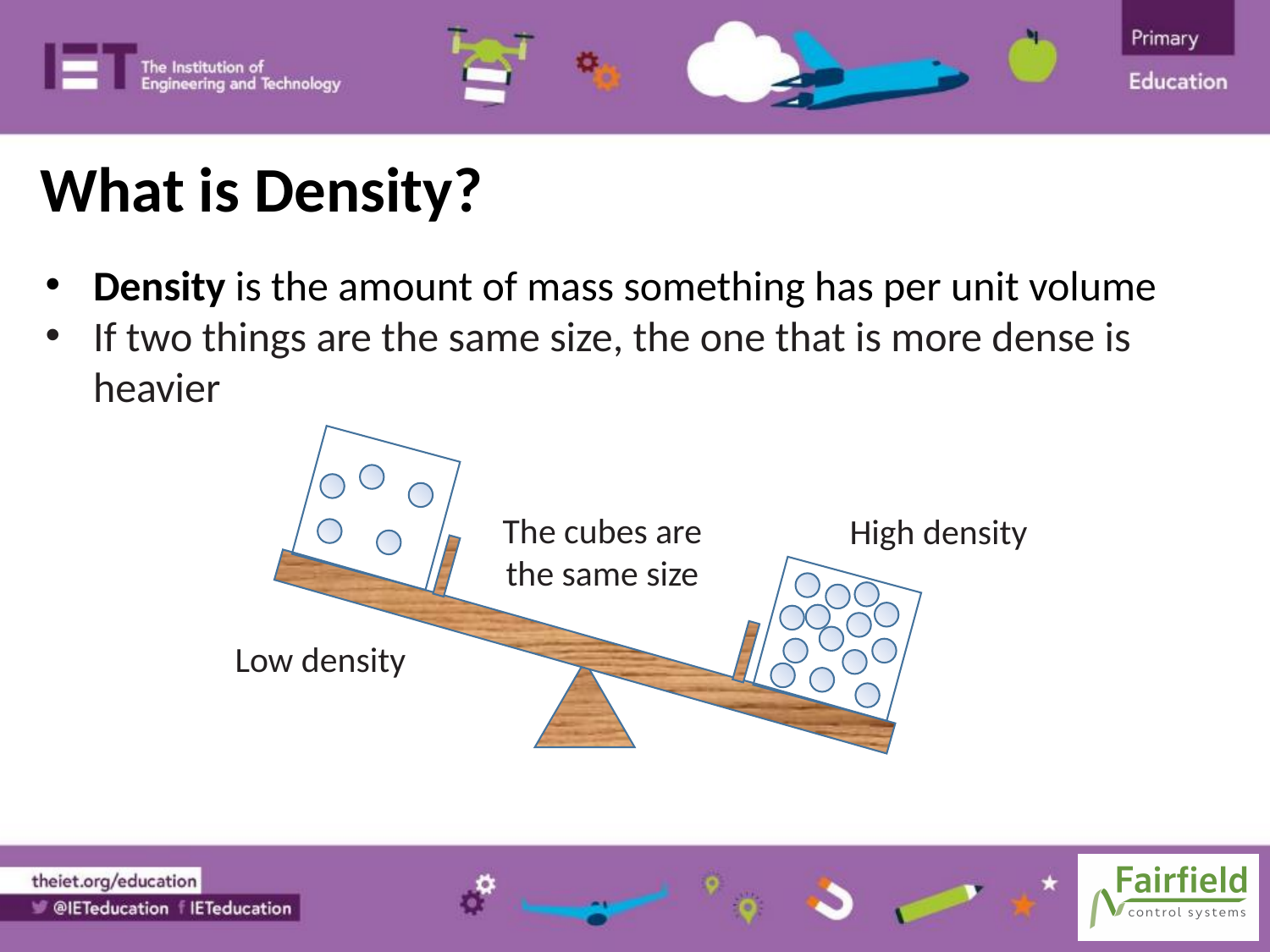

What is Density?
Density is the amount of mass something has per unit volume
If two things are the same size, the one that is more dense is heavier

The cubes are the same size
High density
Low density